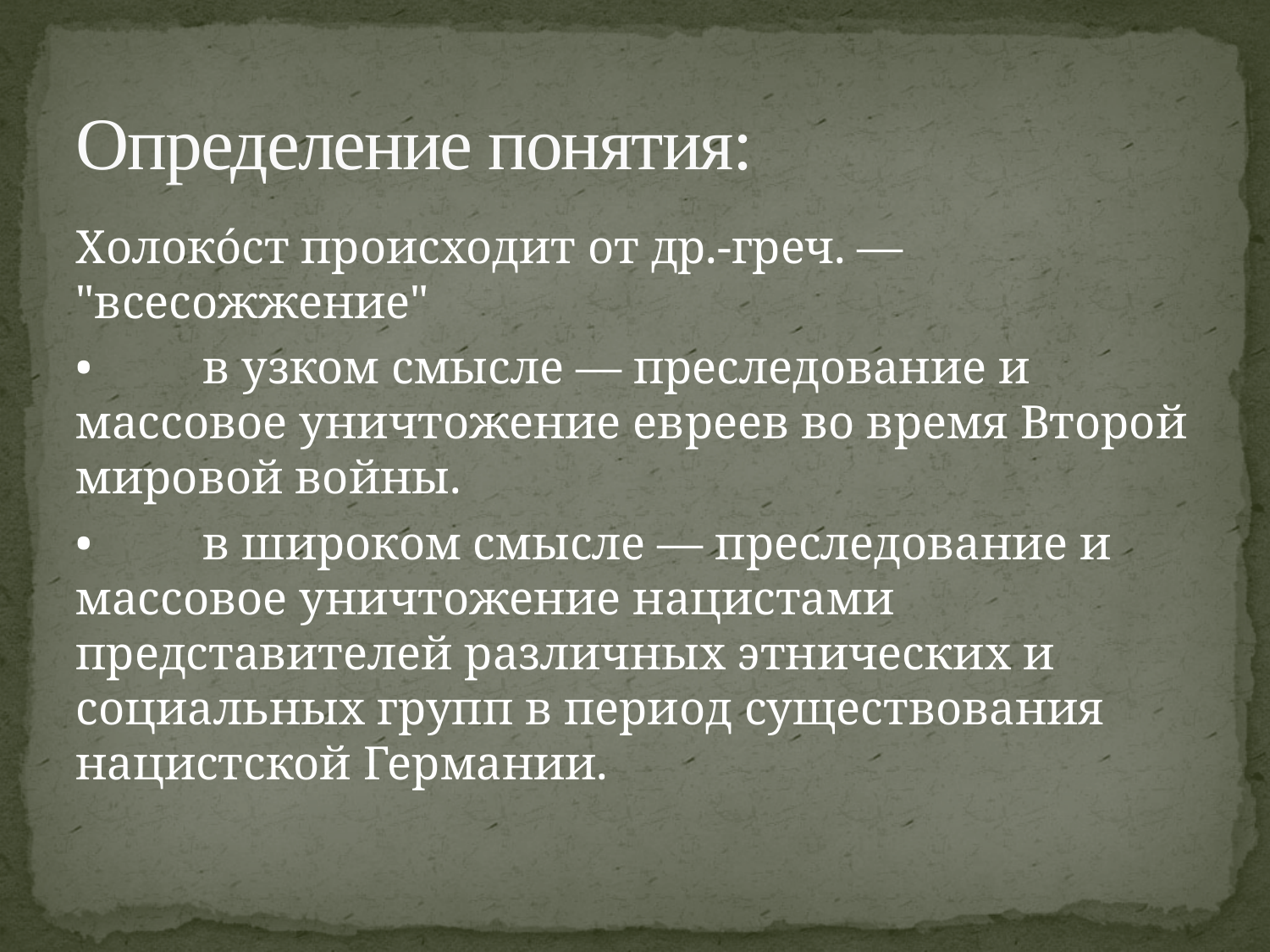

# Определение понятия:
Холоко́ст происходит от др.-греч. — "всесожжение"
•	в узком смысле — преследование и массовое уничтожение евреев во время Второй мировой войны.
•	в широком смысле — преследование и массовое уничтожение нацистами представителей различных этнических и социальных групп в период существования нацистской Германии.